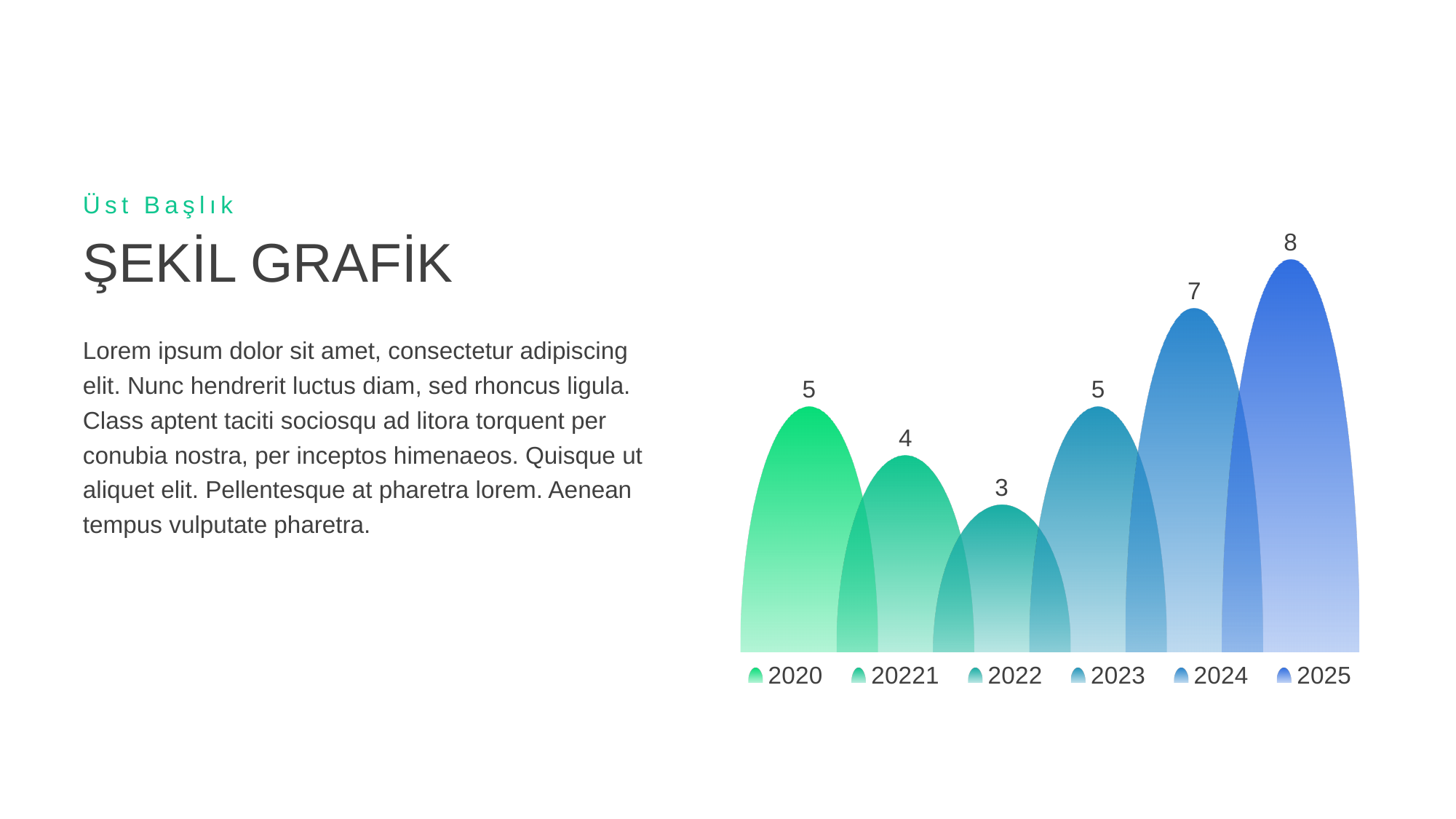

Üst Başlık

### Chart

| Category | 2020 | 20221 | 2022 | 2023 | 2024 | 2025 |
|---|---|---|---|---|---|---|
| Category 1 | 5.0 | 4.0 | 3.0 | 5.0 | 7.0 | 8.0 |
# ŞEKİL GRAFİK
Lorem ipsum dolor sit amet, consectetur adipiscing elit. Nunc hendrerit luctus diam, sed rhoncus ligula. Class aptent taciti sociosqu ad litora torquent per conubia nostra, per inceptos himenaeos. Quisque ut aliquet elit. Pellentesque at pharetra lorem. Aenean tempus vulputate pharetra.